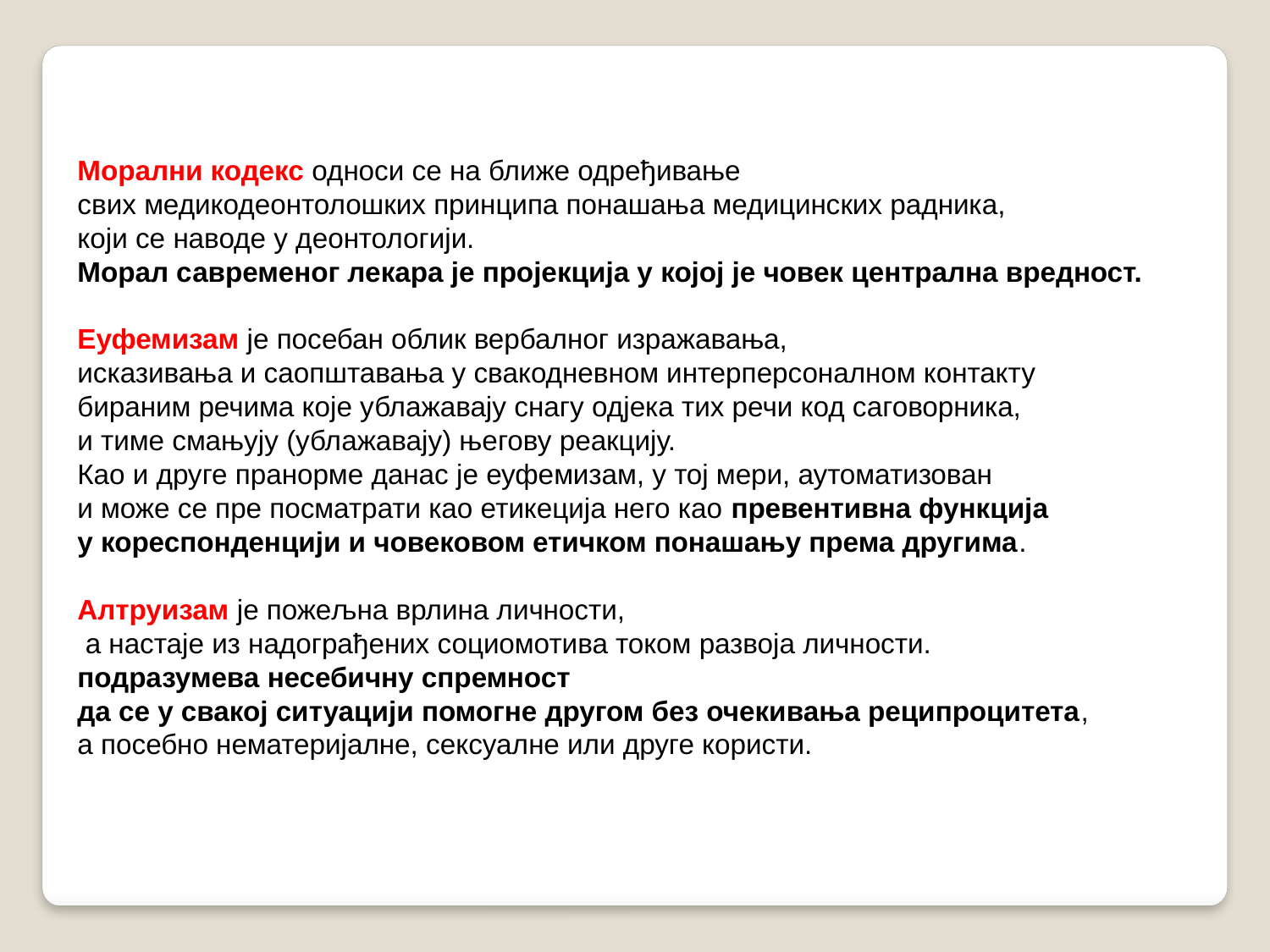

Морални кодекс односи се на ближе одређивање
свих медикодеонтолошких принципа понашања медицинских радника,
који се наводе у деонтологији.
Морал савременог лекара је пројекција у којој је човек централна вредност.

Еуфемизам је посебан облик вербалног изражавања,
исказивања и саопштавања у свакодневном интерперсоналном контакту
бираним речима које ублажавају снагу одјека тих речи код саговорника,
и тиме смањују (ублажавају) његову реакцију.
Као и друге пранорме данас је еуфемизам, у тој мери, аутоматизован
и може се пре посматрати као етикеција него као превентивна функција
у кореспонденцији и човековом етичком понашању према другима.

Алтруизам је пожељна врлина личности,
 а настаје из надограђених социомотива током развоја личности.
подразумева несебичну спремност
да се у свакој ситуацији помогне другом без очекивања реципроцитета,
а посебно нематеријалне, сексуалне или друге користи.